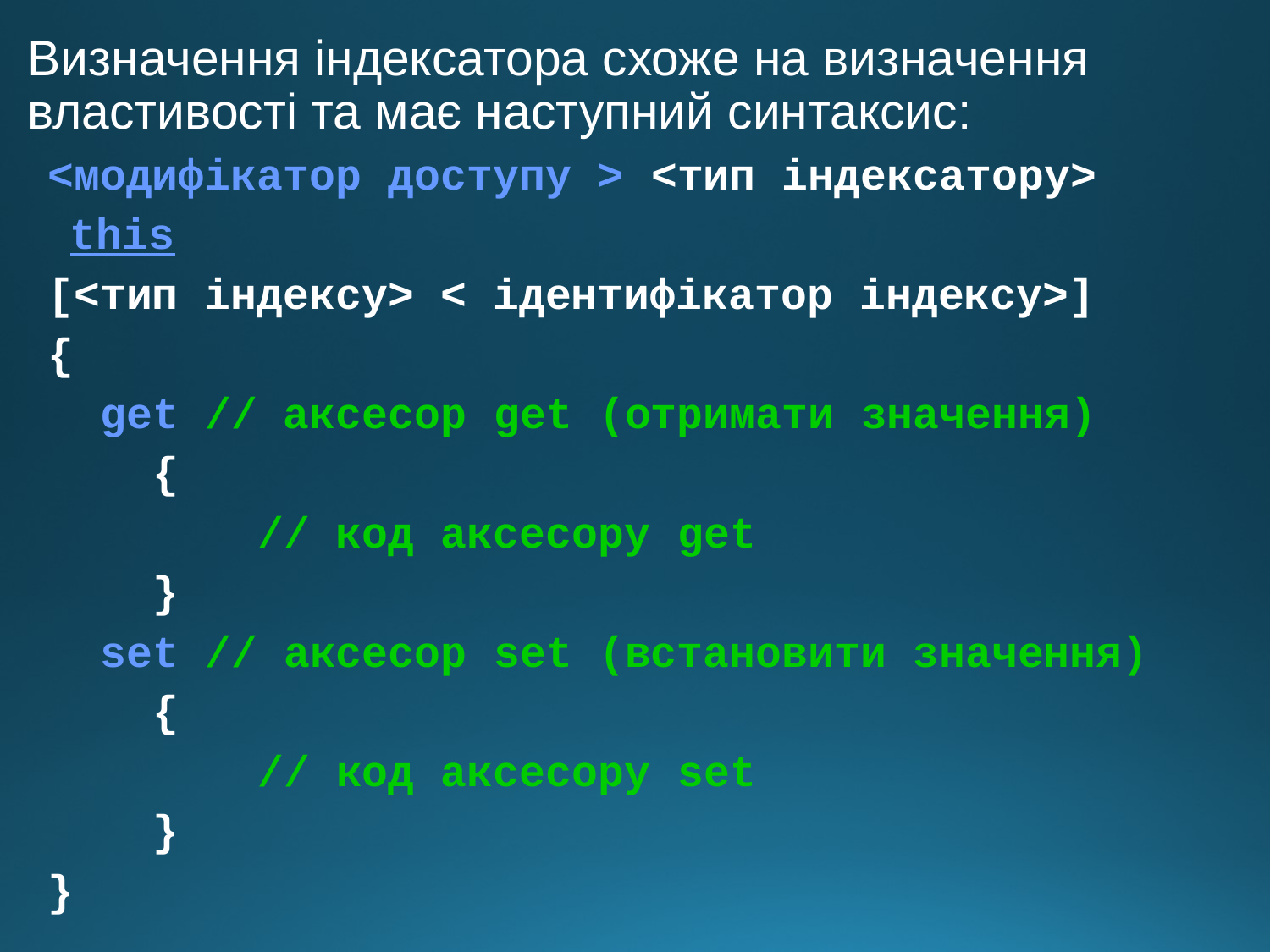

# Визначення індексатора схоже на визначення властивості та має наступний синтаксис:
<модифікатор доступу > <тип індексатору>
	this
[<тип індексу> < ідентифікатор індексу>]
{
  get // аксесор get (отримати значення)
    {
        // код аксесору get
    }
  set // аксесор set (встановити значення)
    {
        // код аксесору set
    }
}